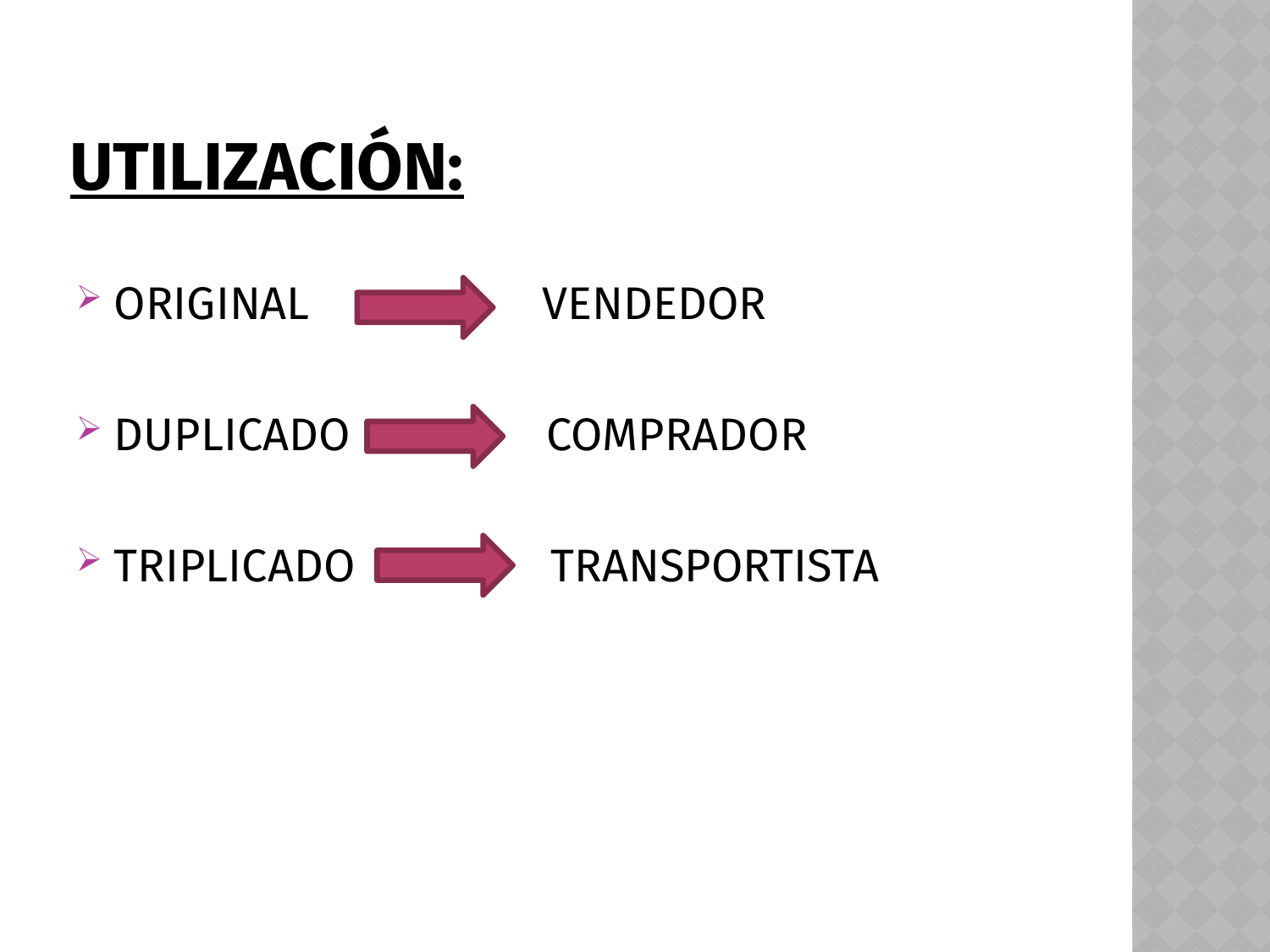

# Utilización:
ORIGINAL                   VENDEDOR

DUPLICADO                COMPRADOR

TRIPLICADO                TRANSPORTISTA